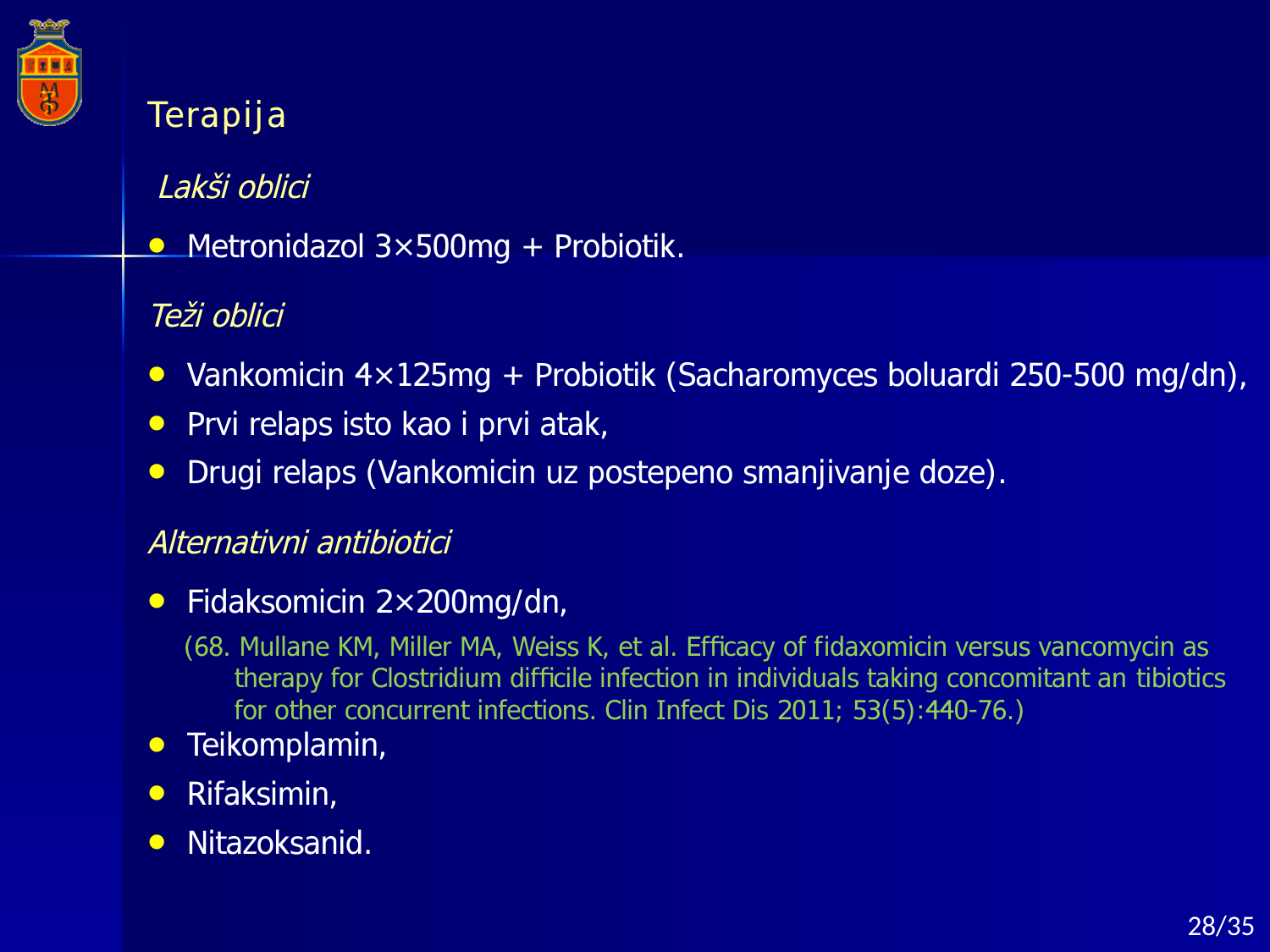

Terapija
 Lakši oblici
Metronidazol 3×500mg + Probiotik.
Teži oblici
Vankomicin 4×125mg + Probiotik (Sacharomyces boluardi 250-500 mg/dn),
Prvi relaps isto kao i prvi atak,
Drugi relaps (Vankomicin uz postepeno smanjivanje doze).
Alternativni antibiotici
Fidaksomicin 2×200mg/dn,
(68. Mullane KM, Miller MA, Weiss K, et al. Efficacy of fidaxomicin versus vancomycin as therapy for Clostridium difficile infection in individuals taking concomitant an­ tibiotics for other concurrent infections. Clin Infect Dis 2011; 53(5):440-76.)
Teikomplamin,
Rifaksimin,
Nitazoksanid.
28/35